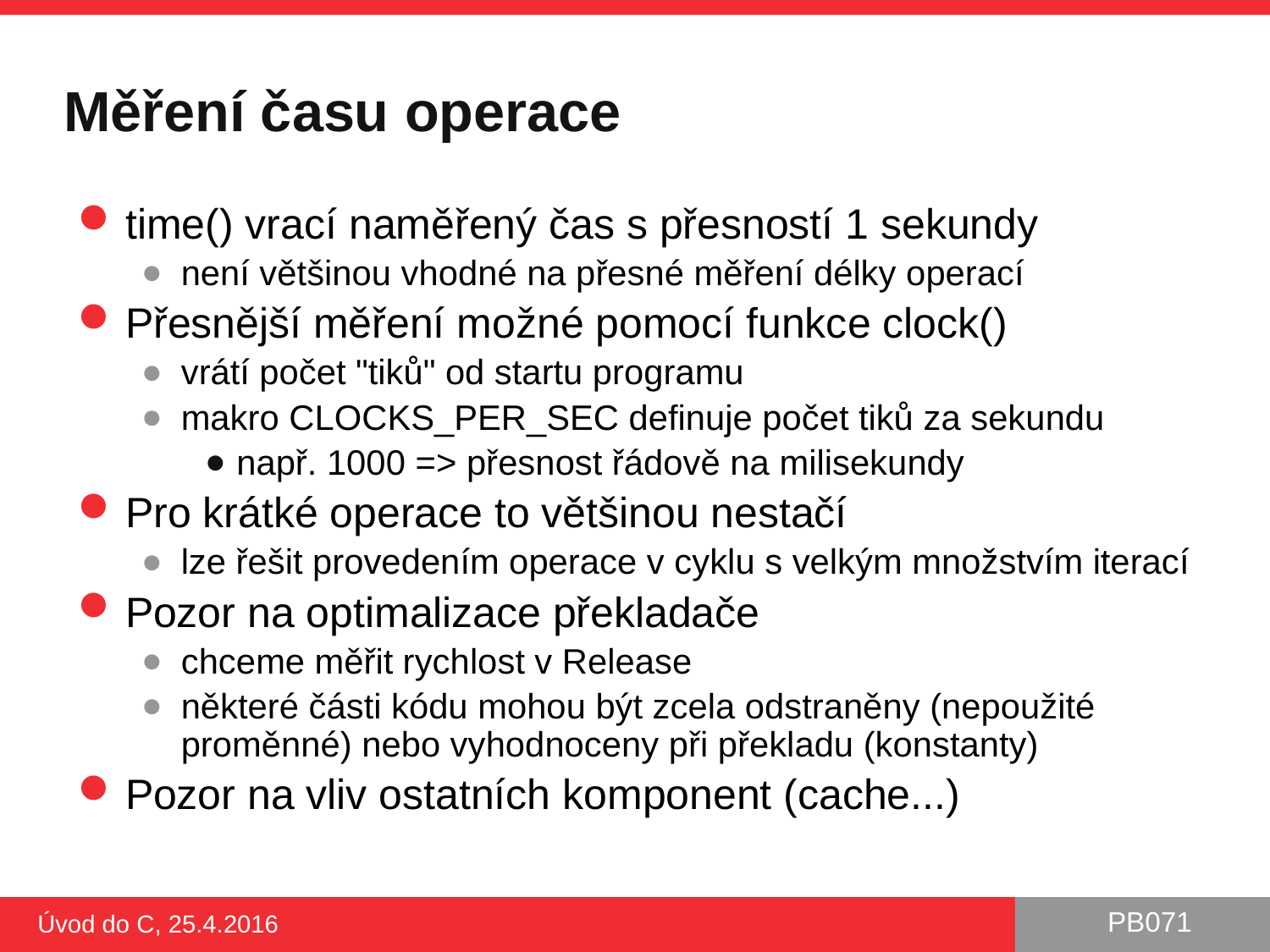

# Měření času operace
time() vrací naměřený čas s přesností 1 sekundy
není většinou vhodné na přesné měření délky operací
Přesnější měření možné pomocí funkce clock()
vrátí počet "tiků" od startu programu
makro CLOCKS_PER_SEC definuje počet tiků za sekundu
např. 1000 => přesnost řádově na milisekundy
Pro krátké operace to většinou nestačí
lze řešit provedením operace v cyklu s velkým množstvím iterací
Pozor na optimalizace překladače
chceme měřit rychlost v Release
některé části kódu mohou být zcela odstraněny (nepoužité proměnné) nebo vyhodnoceny při překladu (konstanty)
Pozor na vliv ostatních komponent (cache...)
Úvod do C, 25.4.2016